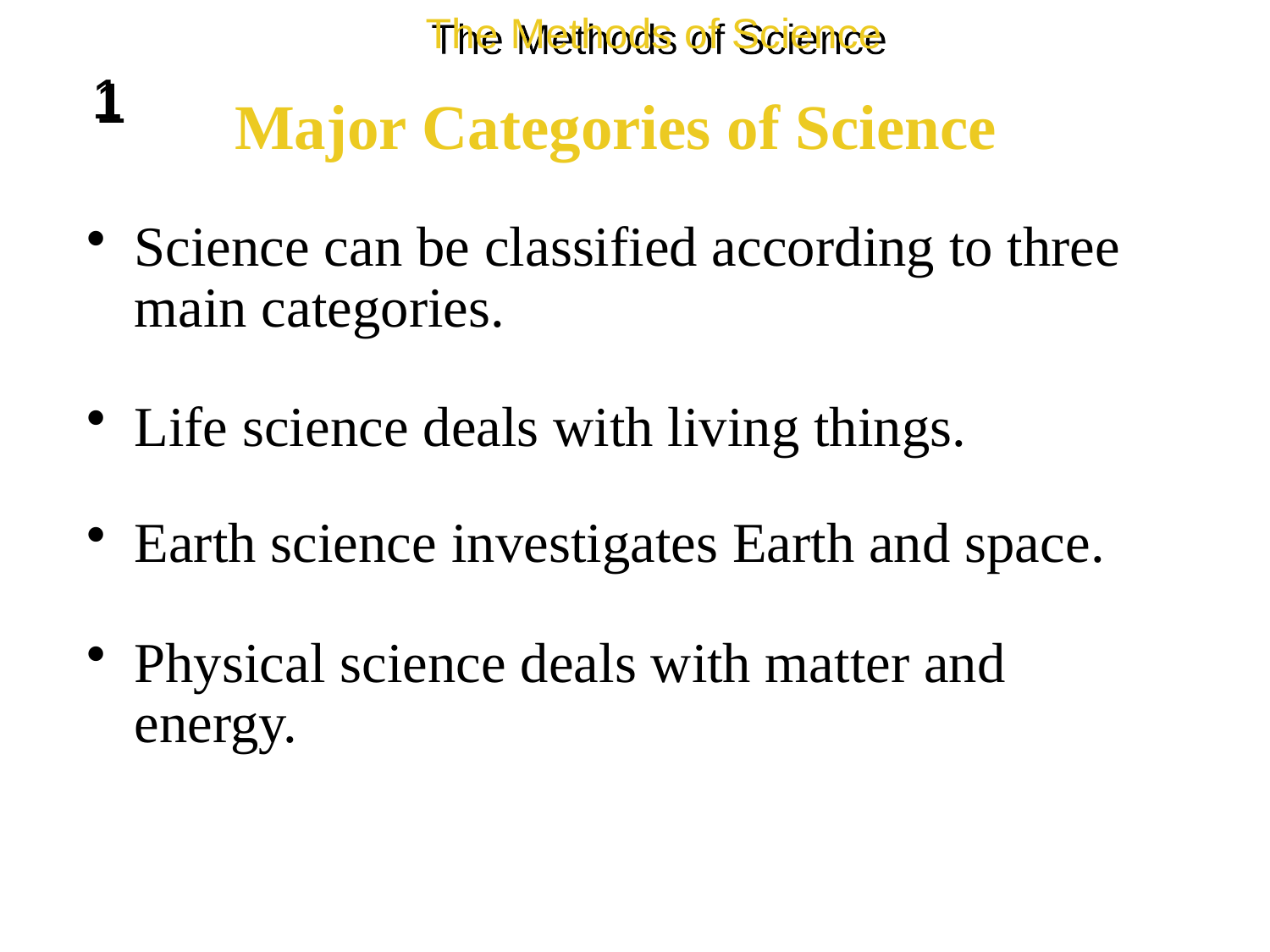

The Methods of Science
1
Major Categories of Science
Science can be classified according to three main categories.
Life science deals with living things.
Earth science investigates Earth and space.
Physical science deals with matter and energy.